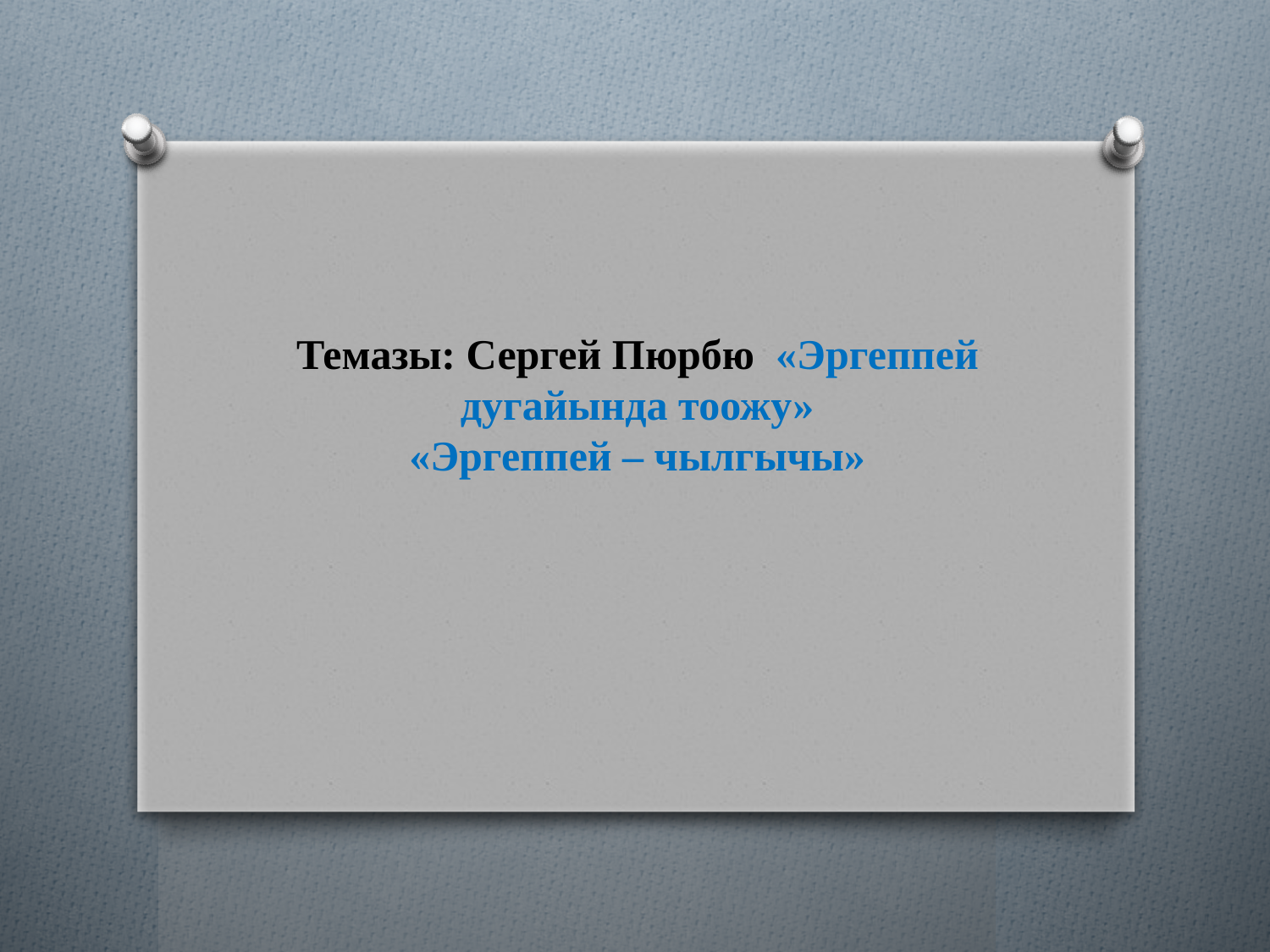

# Темазы: Сергей Пюрбю  «Эргеппей дугайында тоожу» «Эргеппей – чылгычы»